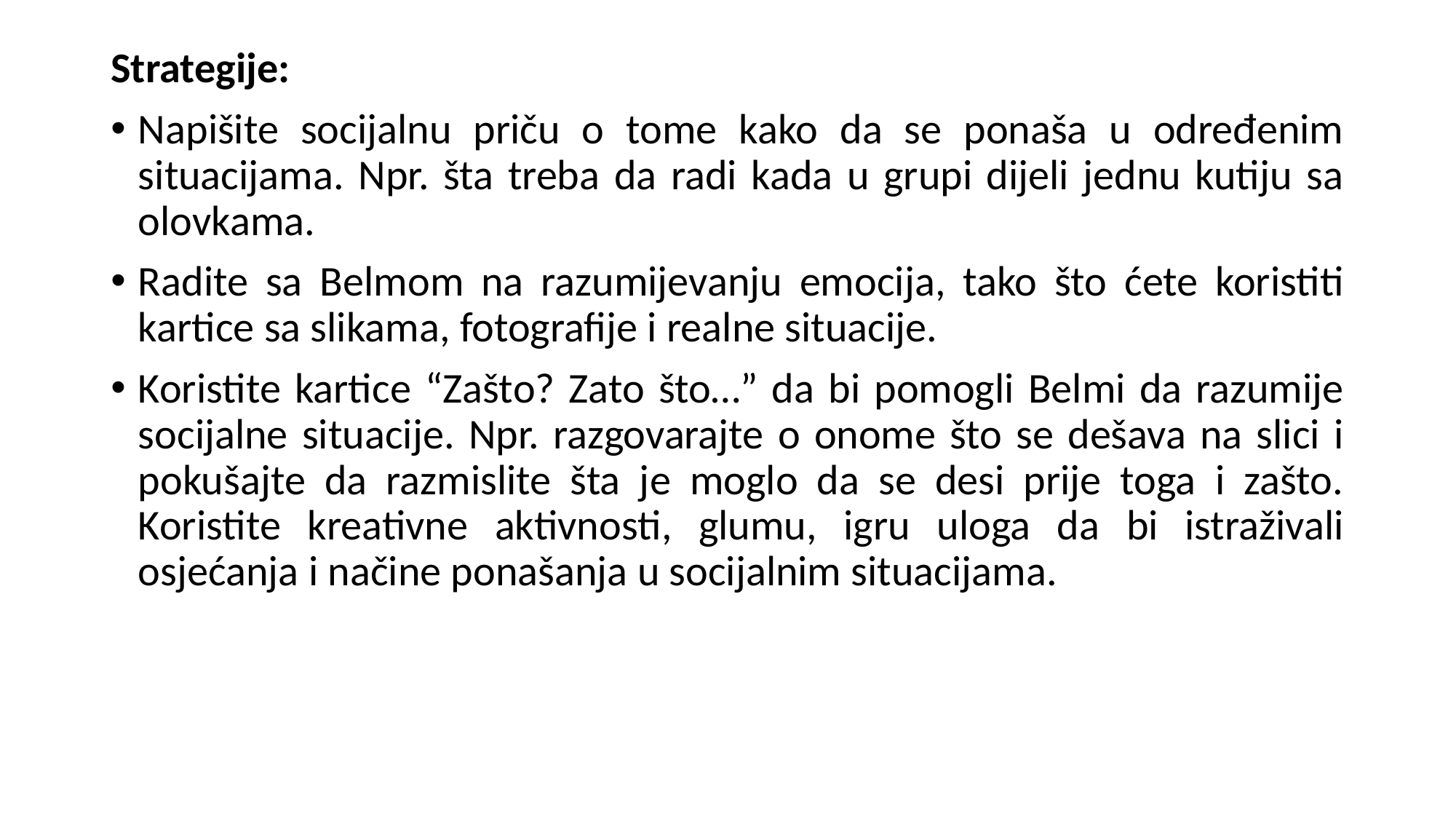

Strategije:
Napišite socijalnu priču o tome kako da se ponaša u određenim situacijama. Npr. šta treba da radi kada u grupi dijeli jednu kutiju sa olovkama.
Radite sa Belmom na razumijevanju emocija, tako što ćete koristiti kartice sa slikama, fotografije i realne situacije.
Koristite kartice “Zašto? Zato što…” da bi pomogli Belmi da razumije socijalne situacije. Npr. razgovarajte o onome što se dešava na slici i pokušajte da razmislite šta je moglo da se desi prije toga i zašto. Koristite kreativne aktivnosti, glumu, igru uloga da bi istraživali osjećanja i načine ponašanja u socijalnim situacijama.